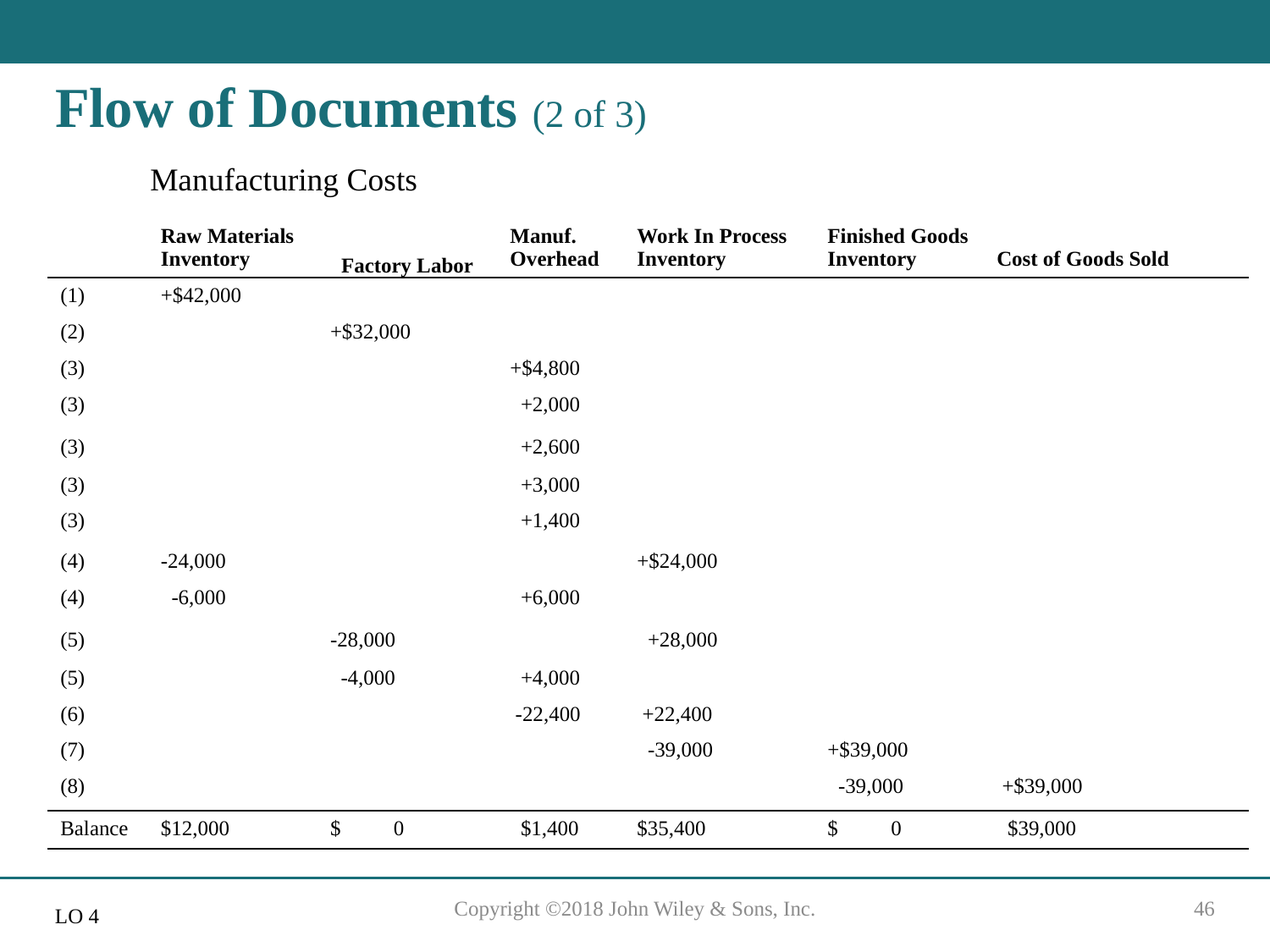

# Flow of Documents (2 of 3)
Manufacturing Costs
|  | Raw Materials Inventory | Factory Labor | Manuf. Overhead | Work In Process Inventory | Finished Goods Inventory | Cost of Goods Sold |
| --- | --- | --- | --- | --- | --- | --- |
| (1) | +$42,000 |  |  |  |  |  |
| (2) |  | +$32,000 |  |  |  |  |
| (3) |  |  | +$4,800 |  |  |  |
| (3) |  |  | +2,000 |  |  |  |
| (3) |  |  | +2,600 |  |  |  |
| (3) |  |  | +3,000 |  |  |  |
| (3) |  |  | +1,400 |  |  |  |
| (4) | -24,000 |  |  | +$24,000 |  |  |
| (4) | -6,000 |  | +6,000 |  |  |  |
| (5) |  | -28,000 |  | +28,000 |  |  |
| (5) |  | -4,000 | +4,000 |  |  |  |
| (6) |  |  | -22,400 | +22,400 |  |  |
| (7) |  |  |  | -39,000 | +$39,000 |  |
| (8) |  |  |  |  | -39,000 | +$39,000 |
| Balance | $12,000 | $ 0 | $1,400 | $35,400 | $ 0 | $39,000 |
Copyright ©2018 John Wiley & Sons, Inc.
46
L O 4